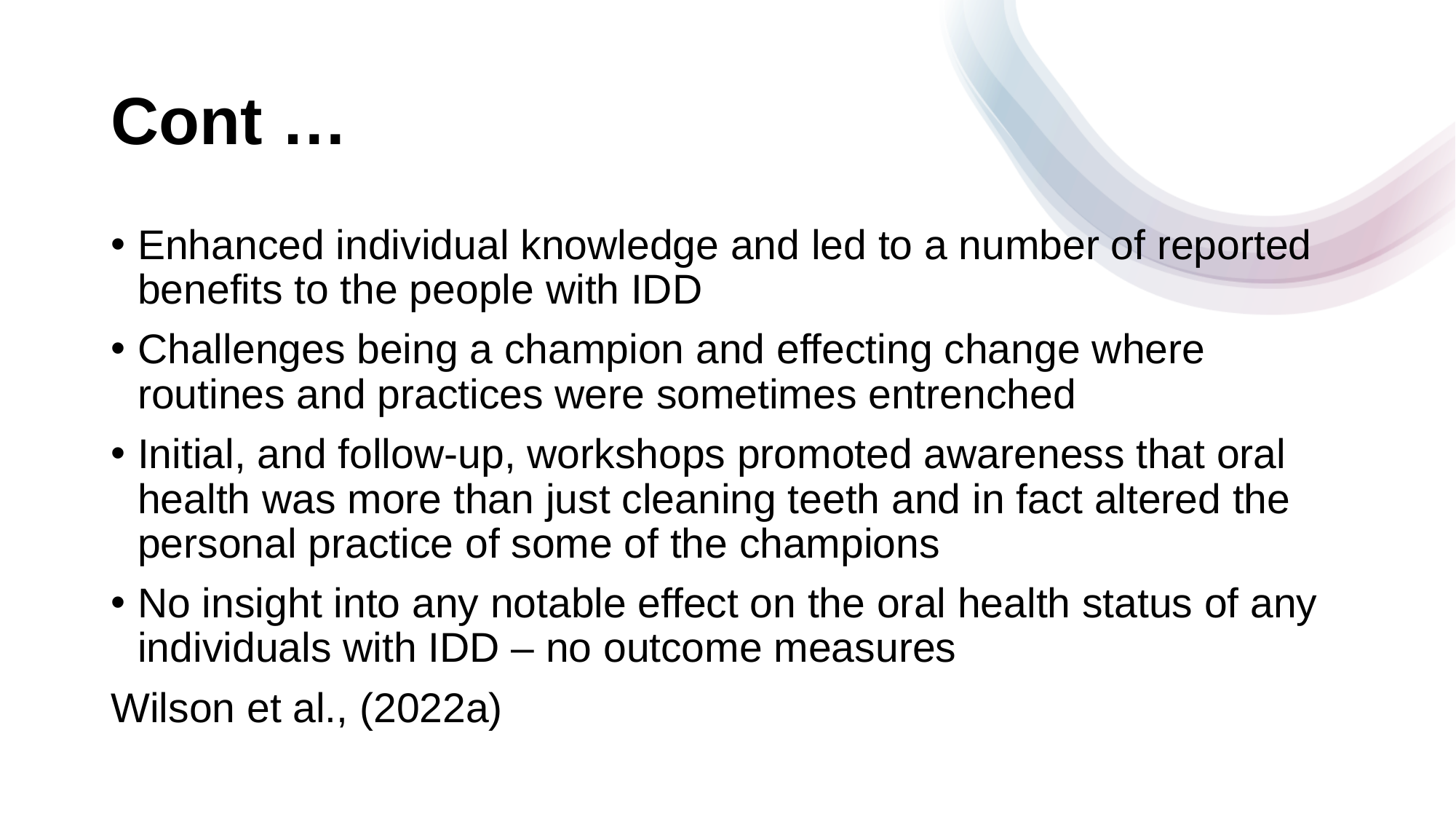

# Cont …
Enhanced individual knowledge and led to a number of reported benefits to the people with IDD
Challenges being a champion and effecting change where routines and practices were sometimes entrenched
Initial, and follow-up, workshops promoted awareness that oral health was more than just cleaning teeth and in fact altered the personal practice of some of the champions
No insight into any notable effect on the oral health status of any individuals with IDD – no outcome measures
Wilson et al., (2022a)